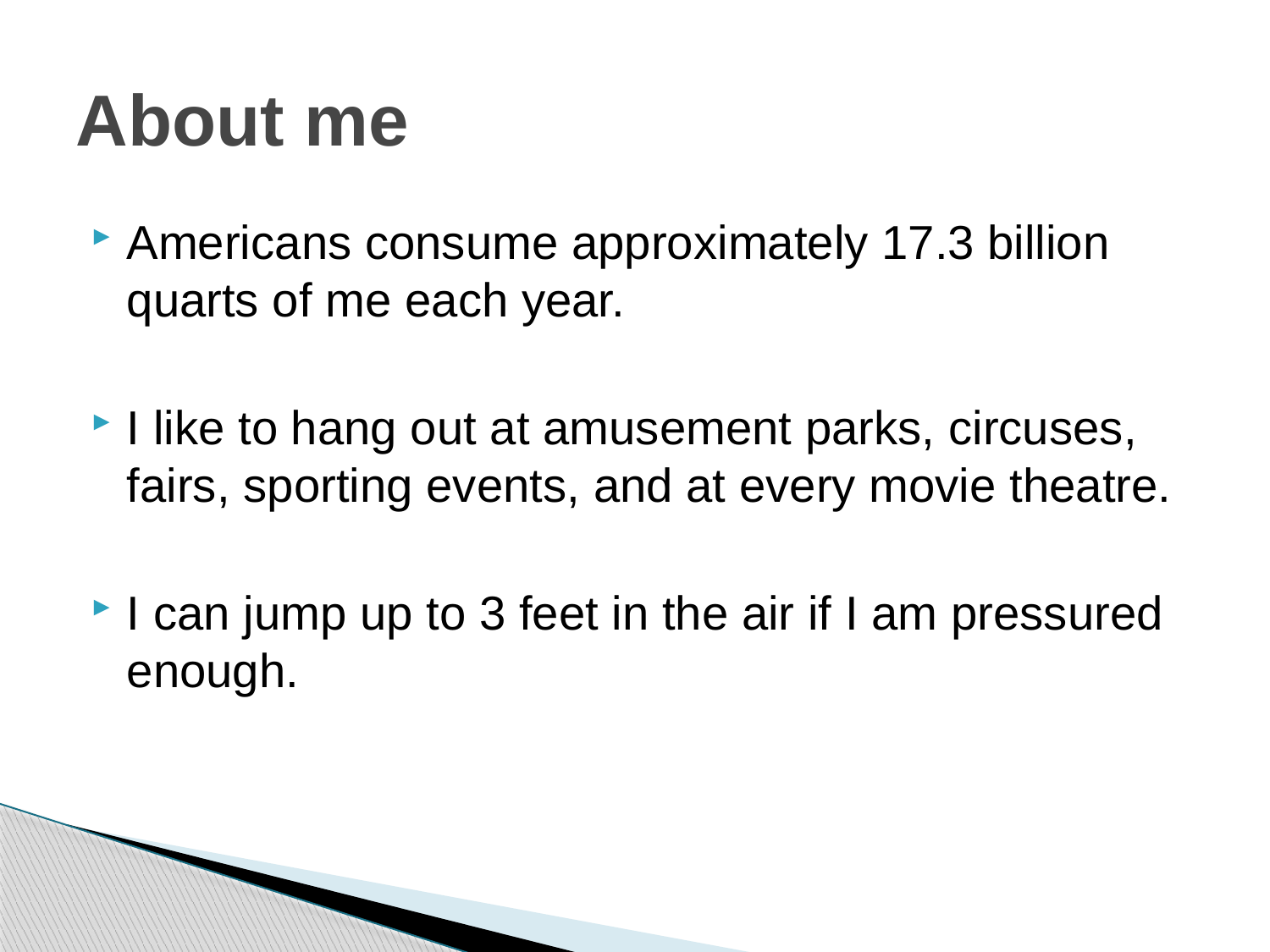

# About me
Americans consume approximately 17.3 billion quarts of me each year.

I like to hang out at amusement parks, circuses, fairs, sporting events, and at every movie theatre.

I can jump up to 3 feet in the air if I am pressured enough.